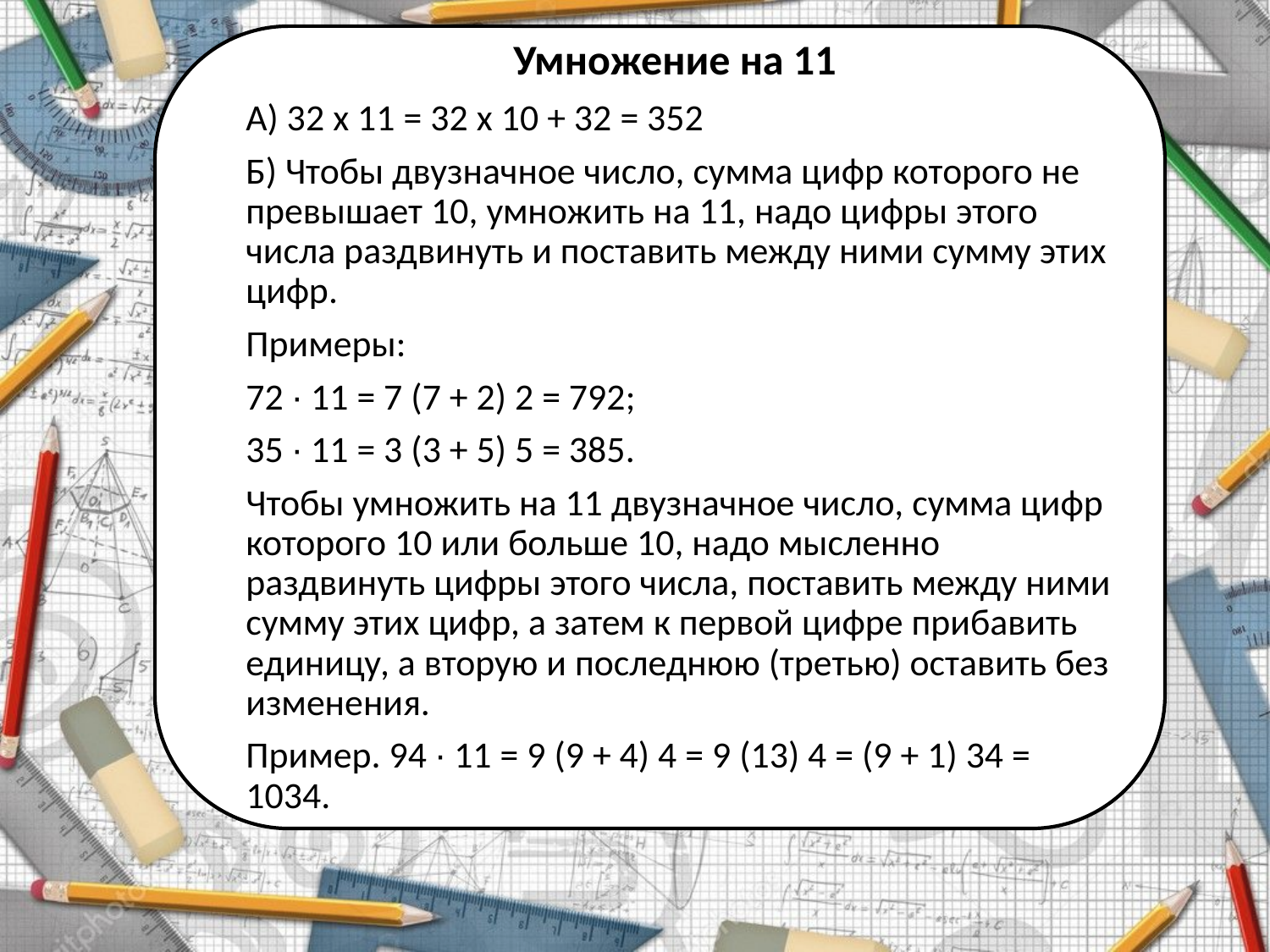

Умножение на 11
А) 32 х 11 = 32 х 10 + 32 = 352
Б) Чтобы двузначное число, сумма цифр которого не превышает 10, умножить на 11, надо цифры этого числа раздвинуть и поставить между ними сумму этих цифр.
Примеры:
72 ∙ 11 = 7 (7 + 2) 2 = 792;
35 ∙ 11 = 3 (3 + 5) 5 = 385.
Чтобы умножить на 11 двузначное число, сумма цифр которого 10 или больше 10, надо мысленно раздвинуть цифры этого числа, поставить между ними сумму этих цифр, а затем к первой цифре прибавить единицу, а вторую и последнюю (третью) оставить без изменения.
Пример. 94 ∙ 11 = 9 (9 + 4) 4 = 9 (13) 4 = (9 + 1) 34 = 1034.